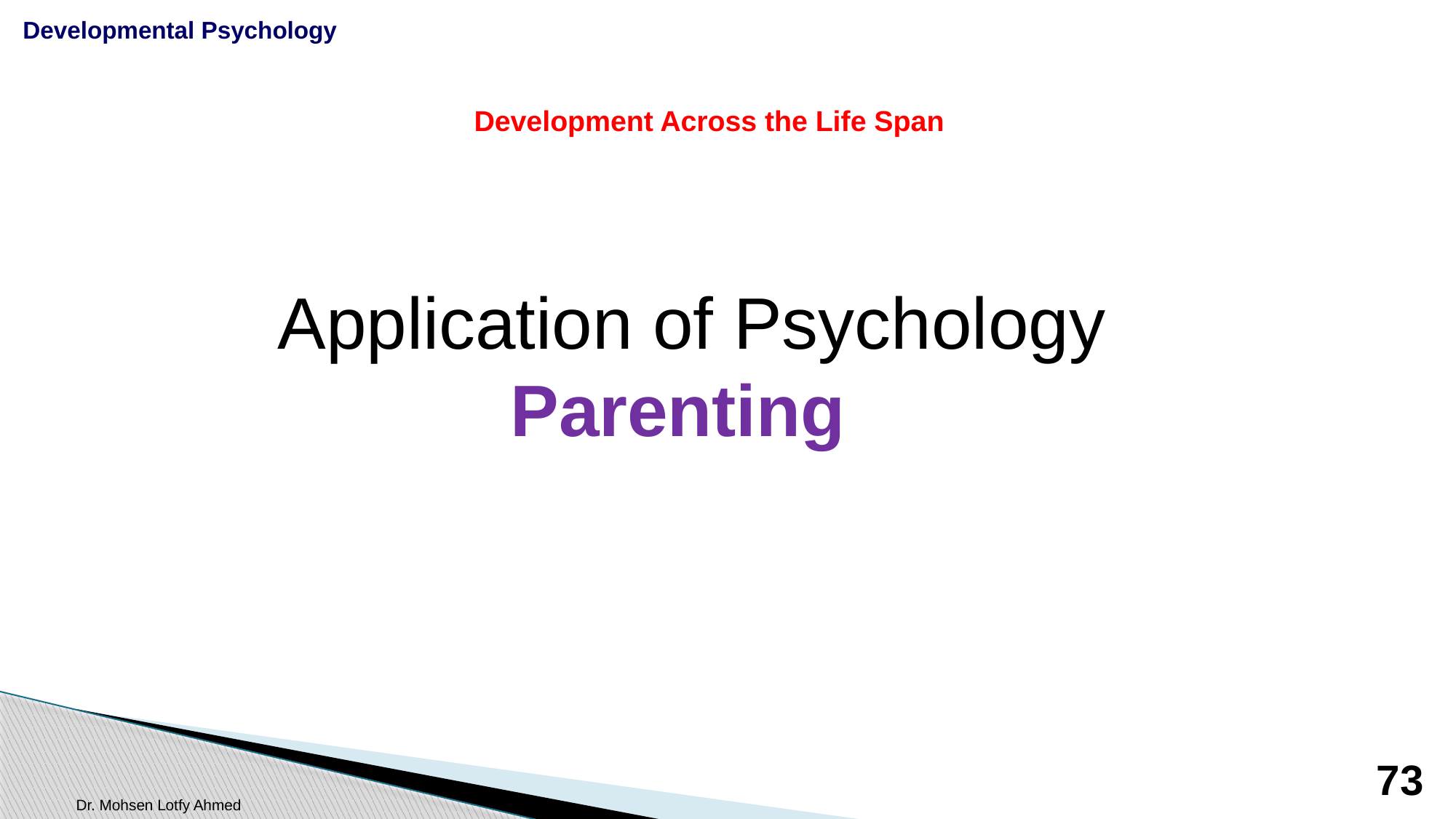

Developmental Psychology
# Development Across the Life Span
Application of Psychology Parenting

73
Dr. Mohsen Lotfy Ahmed